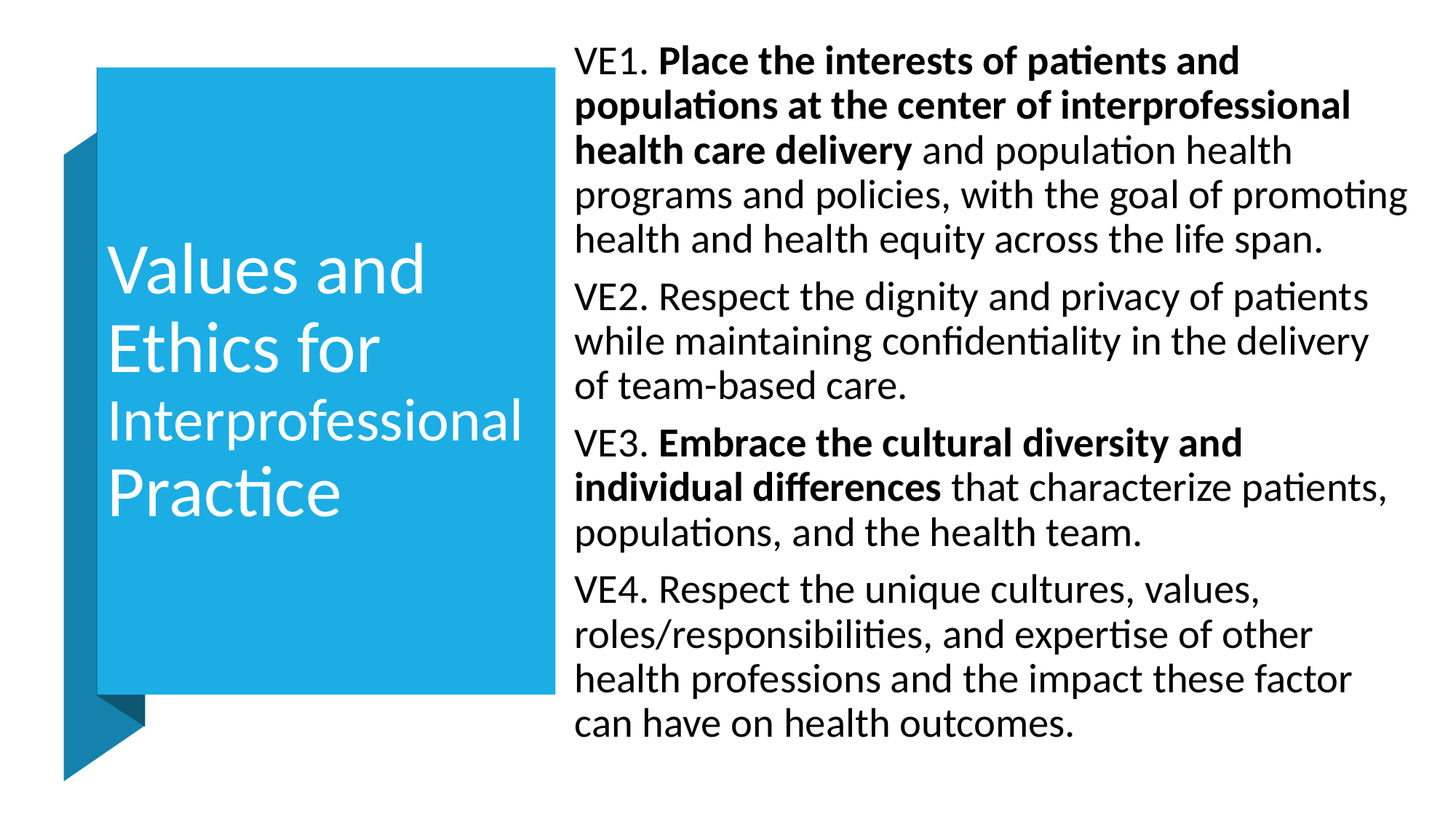

VE1. Place the interests of patients and populations at the center of interprofessional health care delivery and population health programs and policies, with the goal of promoting health and health equity across the life span.
VE2. Respect the dignity and privacy of patients while maintaining confidentiality in the delivery of team-based care.
VE3. Embrace the cultural diversity and individual differences that characterize patients, populations, and the health team.
VE4. Respect the unique cultures, values, roles/responsibilities, and expertise of other health professions and the impact these factor can have on health outcomes.

# Values and Ethics for Interprofessional Practice